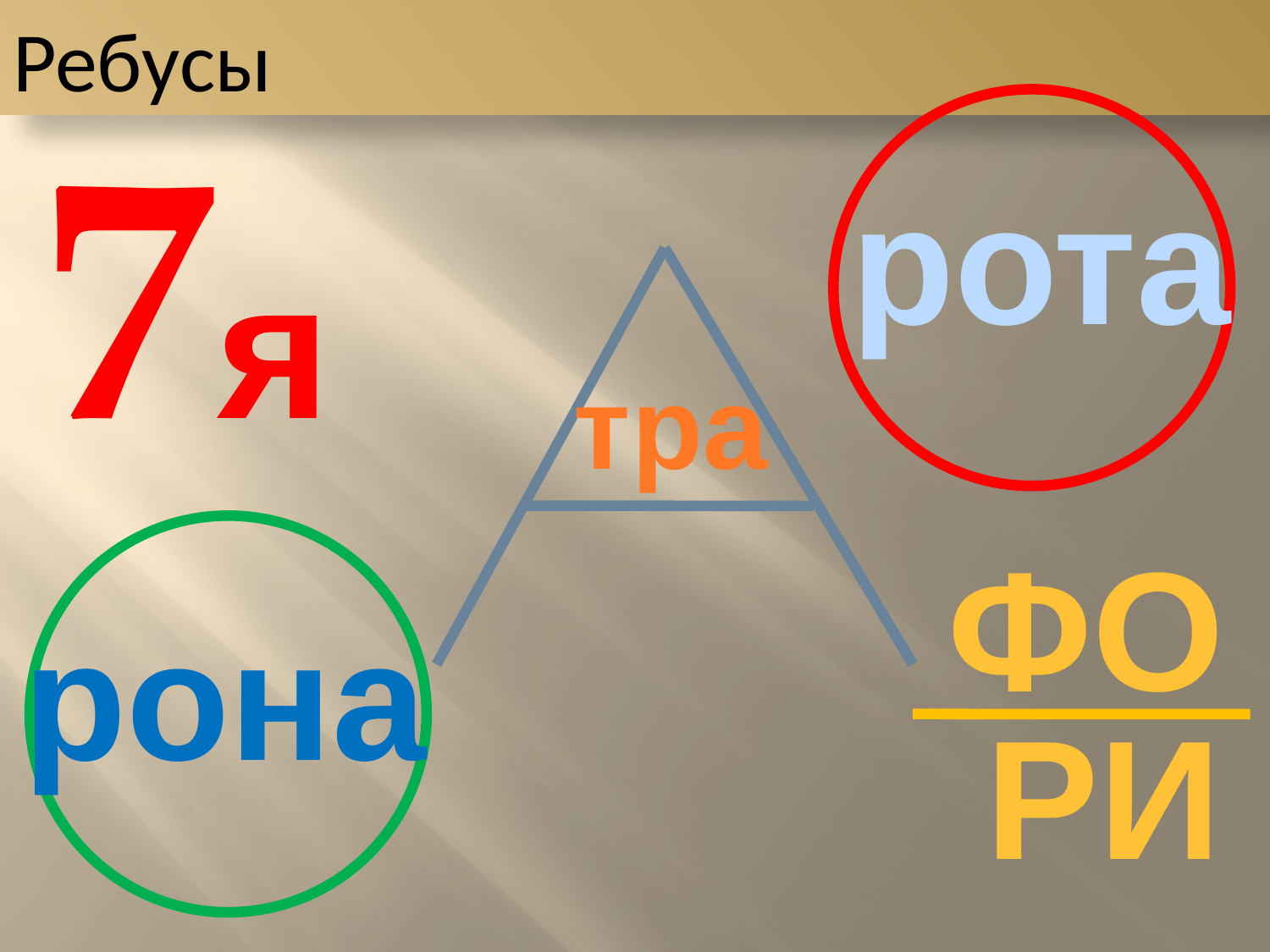

Ребусы
7я

рота
тра

фо
рона
ри